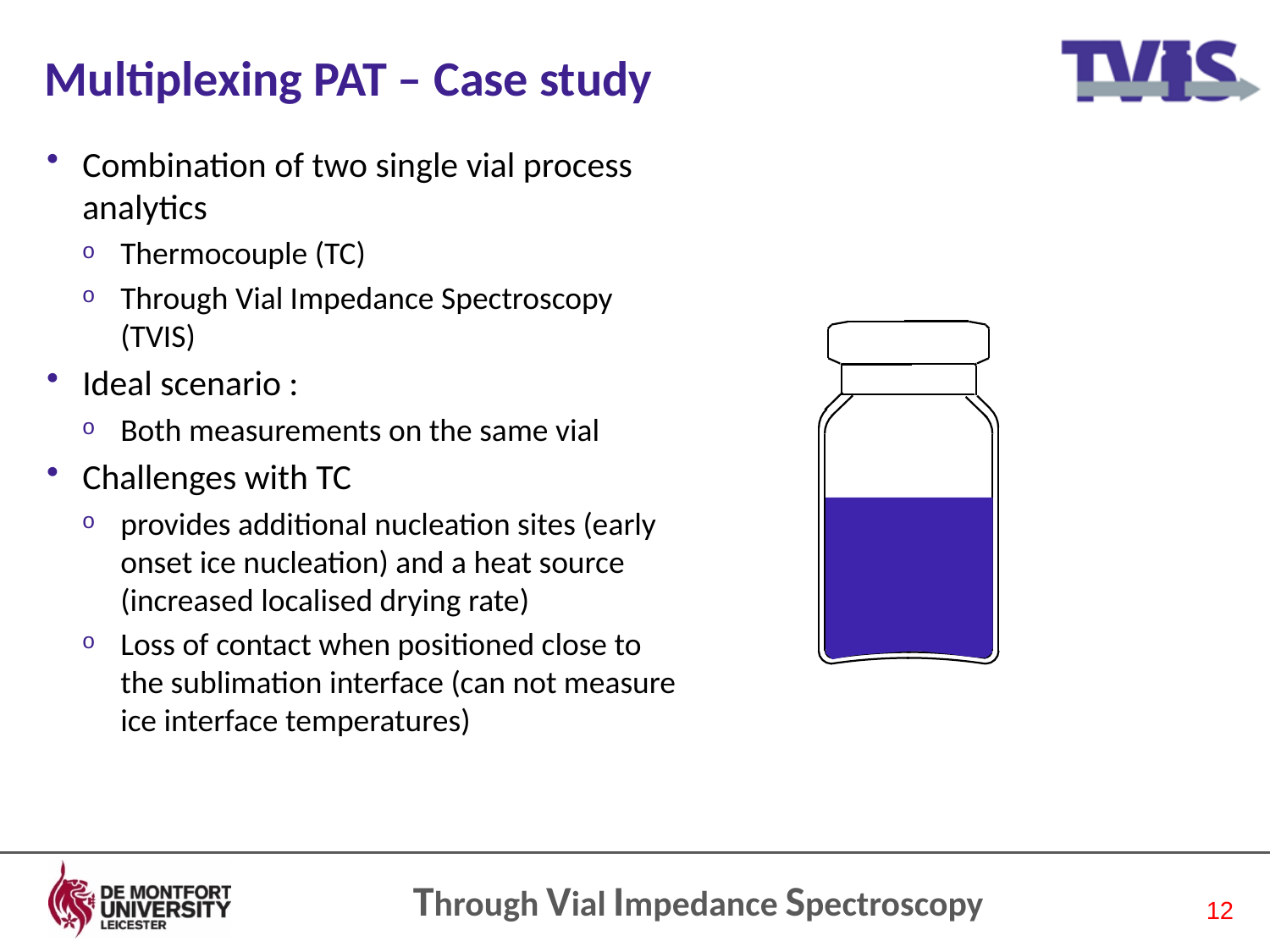

# Multiplexing PAT – Case study
Combination of two single vial process analytics
Thermocouple (TC)
Through Vial Impedance Spectroscopy (TVIS)
Ideal scenario :
Both measurements on the same vial
Challenges with TC
provides additional nucleation sites (early onset ice nucleation) and a heat source (increased localised drying rate)
Loss of contact when positioned close to the sublimation interface (can not measure ice interface temperatures)